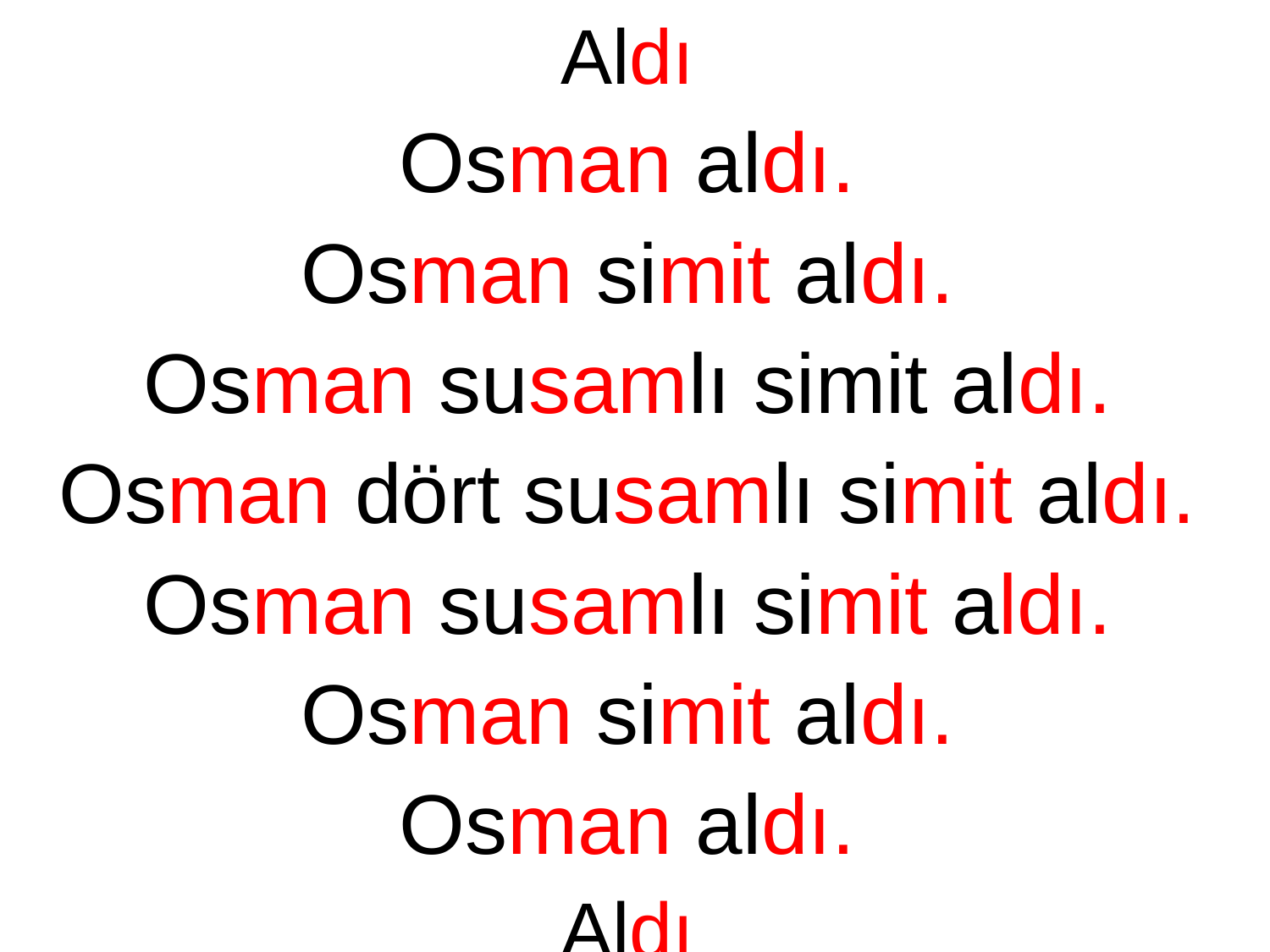

Aldı
Osman aldı.
Osman simit aldı.
Osman susamlı simit aldı.
Osman dört susamlı simit aldı.
Osman susamlı simit aldı.
Osman simit aldı.
Osman aldı.
Aldı